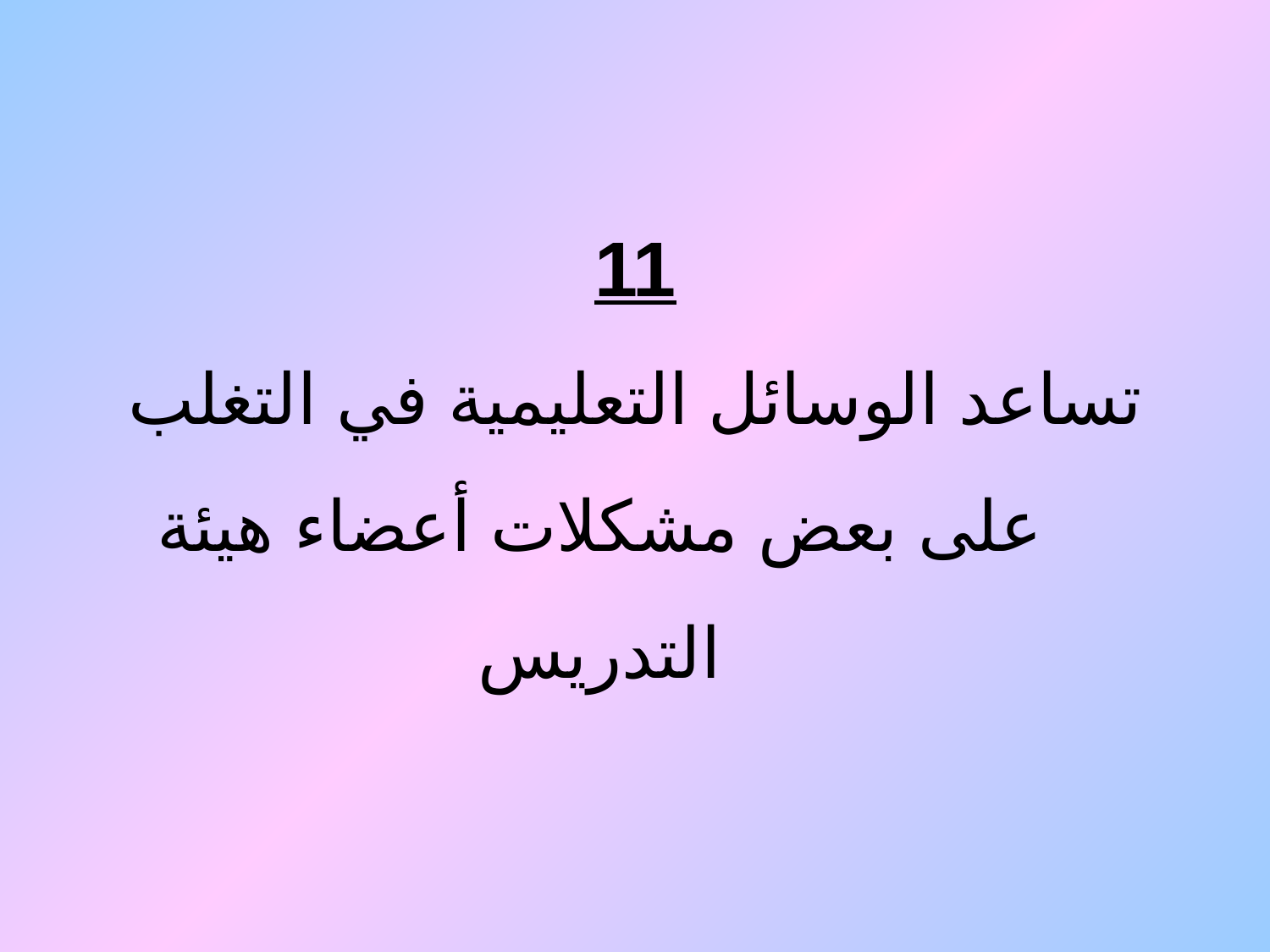

11
تساعد الوسائل التعليمية في التغلب على بعض مشكلات أعضاء هيئة التدريس